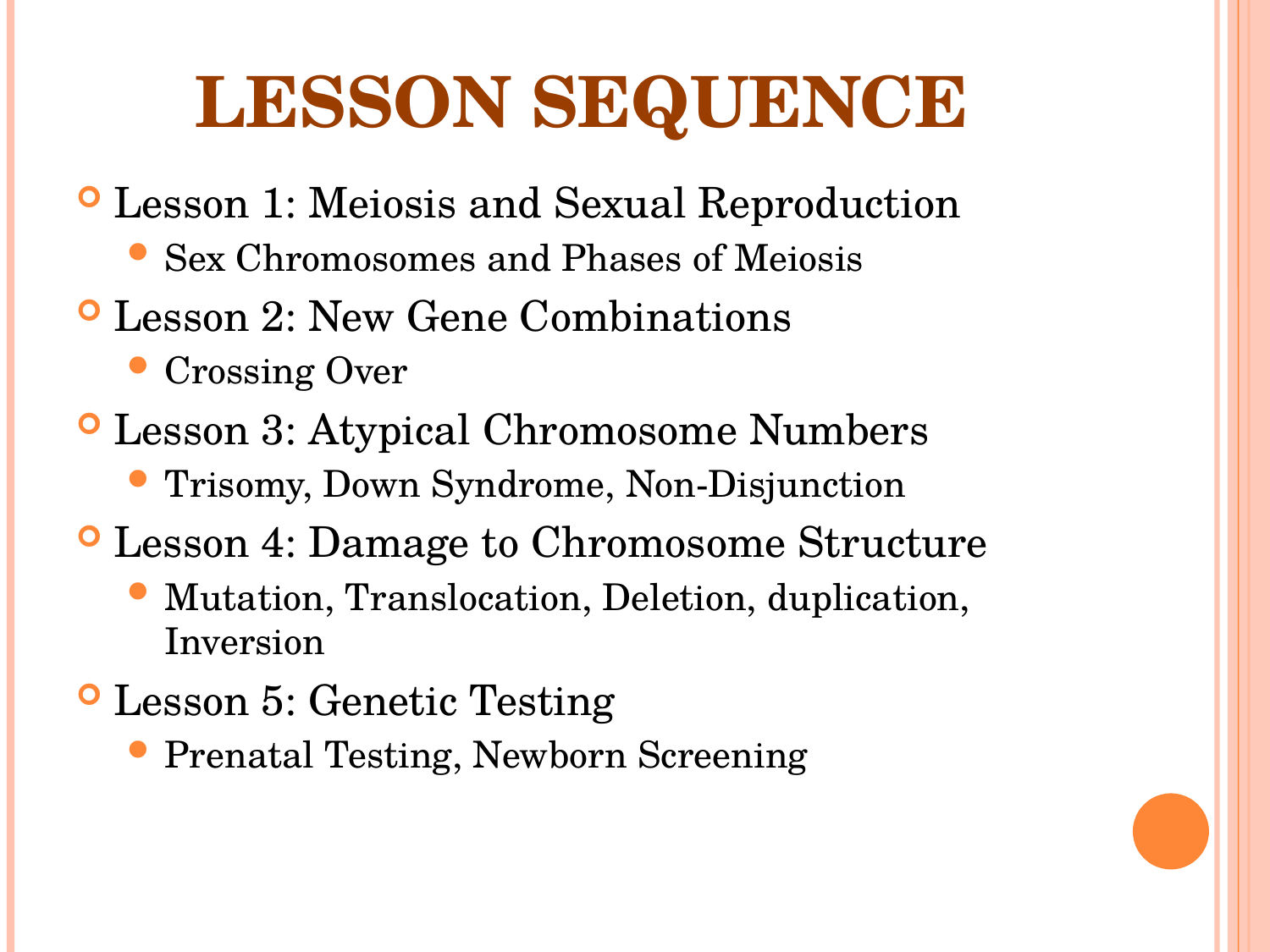

# Lesson Sequence
Lesson 1: Meiosis and Sexual Reproduction
Sex Chromosomes and Phases of Meiosis
Lesson 2: New Gene Combinations
Crossing Over
Lesson 3: Atypical Chromosome Numbers
Trisomy, Down Syndrome, Non-Disjunction
Lesson 4: Damage to Chromosome Structure
Mutation, Translocation, Deletion, duplication, Inversion
Lesson 5: Genetic Testing
Prenatal Testing, Newborn Screening